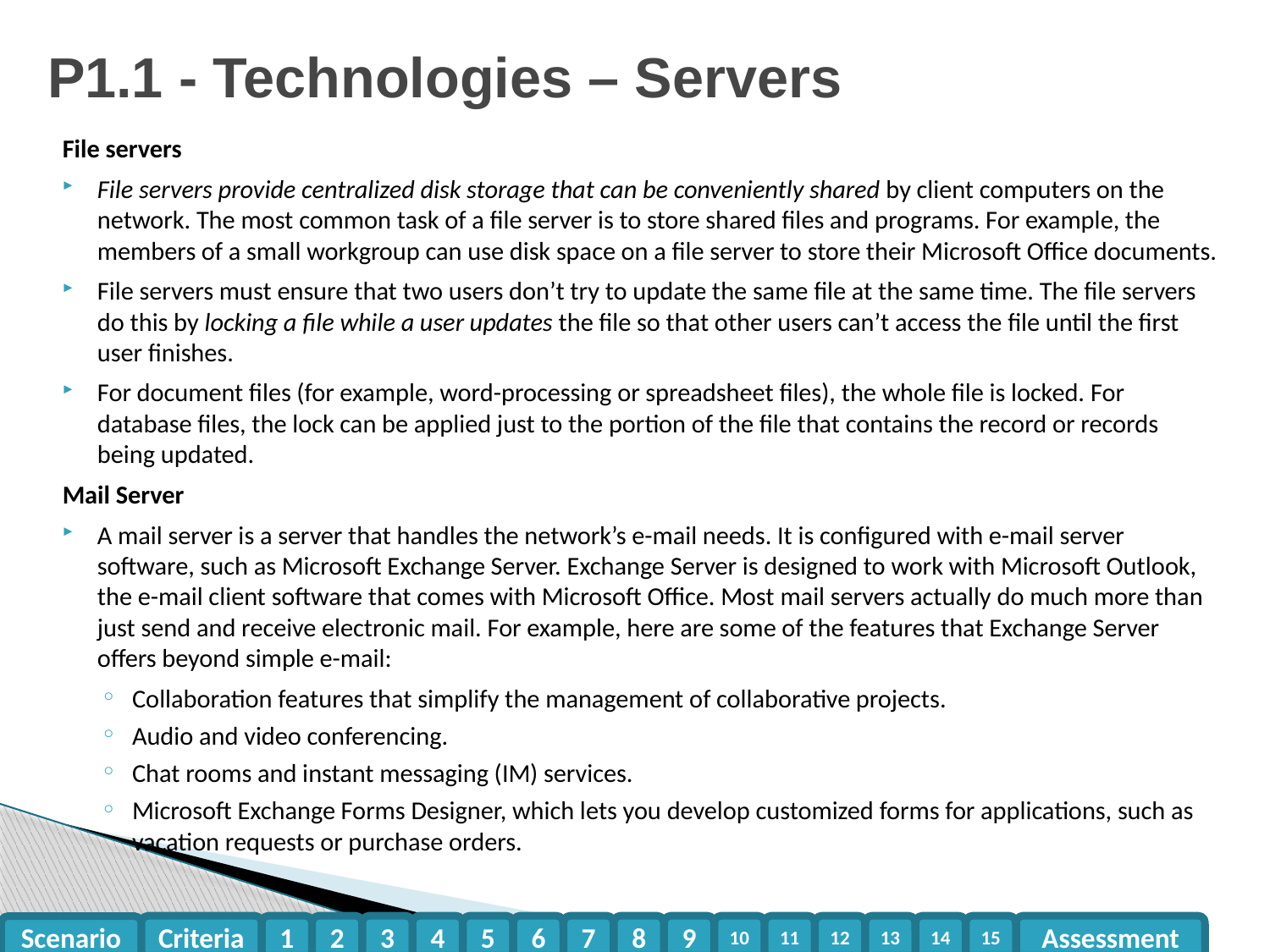

# P1.1 - Technologies – Servers
File servers
File servers provide centralized disk storage that can be conveniently shared by client computers on the network. The most common task of a file server is to store shared files and programs. For example, the members of a small workgroup can use disk space on a file server to store their Microsoft Office documents.
File servers must ensure that two users don’t try to update the same file at the same time. The file servers do this by locking a file while a user updates the file so that other users can’t access the file until the first user finishes.
For document files (for example, word-processing or spreadsheet files), the whole file is locked. For database files, the lock can be applied just to the portion of the file that contains the record or records being updated.
Mail Server
A mail server is a server that handles the network’s e-mail needs. It is configured with e-mail server software, such as Microsoft Exchange Server. Exchange Server is designed to work with Microsoft Outlook, the e-mail client software that comes with Microsoft Office. Most mail servers actually do much more than just send and receive electronic mail. For example, here are some of the features that Exchange Server offers beyond simple e-mail:
Collaboration features that simplify the management of collaborative projects.
Audio and video conferencing.
Chat rooms and instant messaging (IM) services.
Microsoft Exchange Forms Designer, which lets you develop customized forms for applications, such as vacation requests or purchase orders.